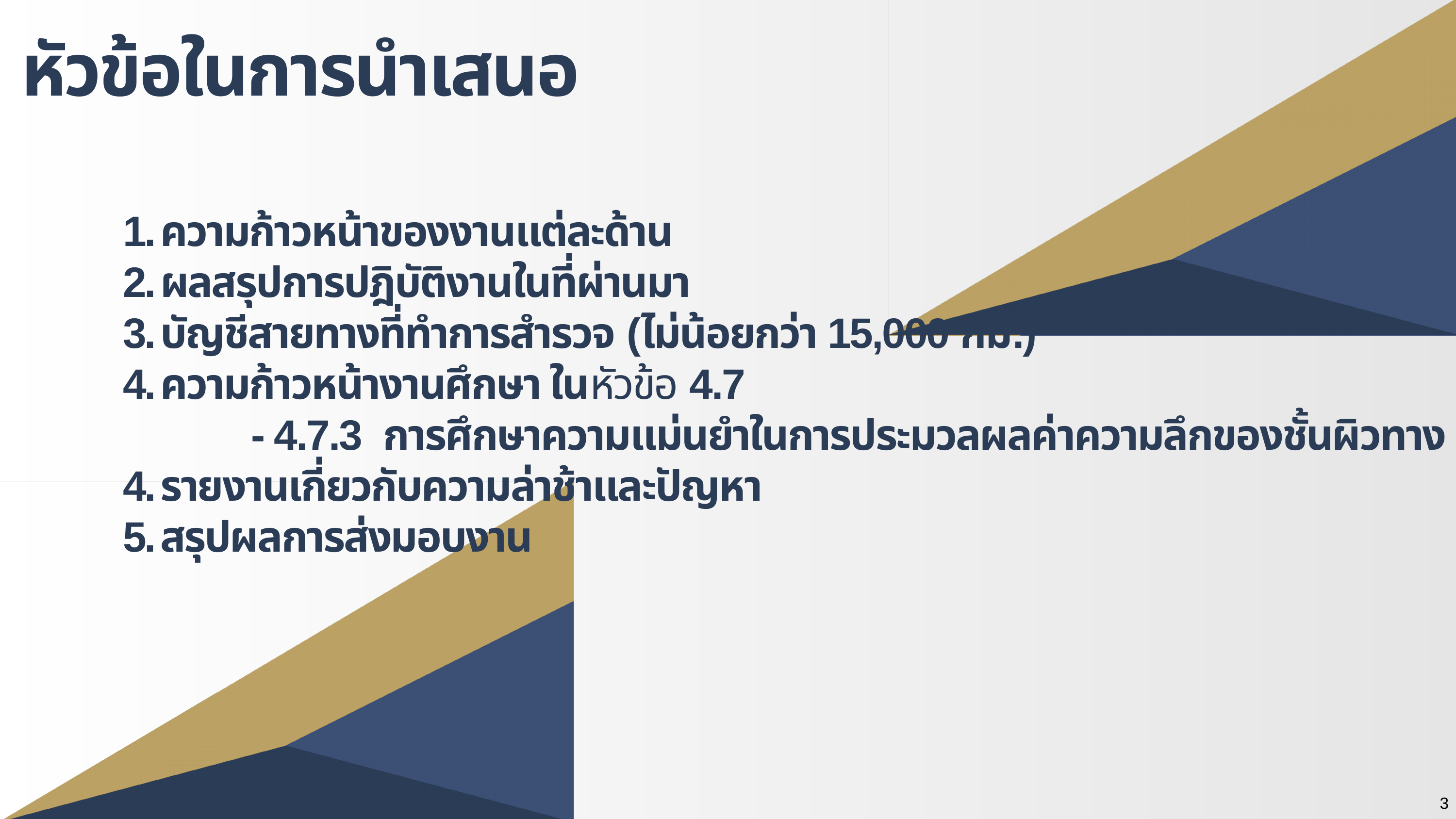

หัวข้อในการนำเสนอ
ความก้าวหน้าของงานแต่ละด้าน
ผลสรุปการปฎิบัติงานในที่ผ่านมา
บัญชีสายทางที่ทำการสำรวจ (ไม่น้อยกว่า 15,000 กม.)
ความก้าวหน้างานศึกษา ในหัวข้อ 4.7
		- 4.7.3  การศึกษาความแม่นยำในการประมวลผลค่าความลึกของชั้นผิวทาง
รายงานเกี่ยวกับความล่าช้าและปัญหา
สรุปผลการส่งมอบงาน

3